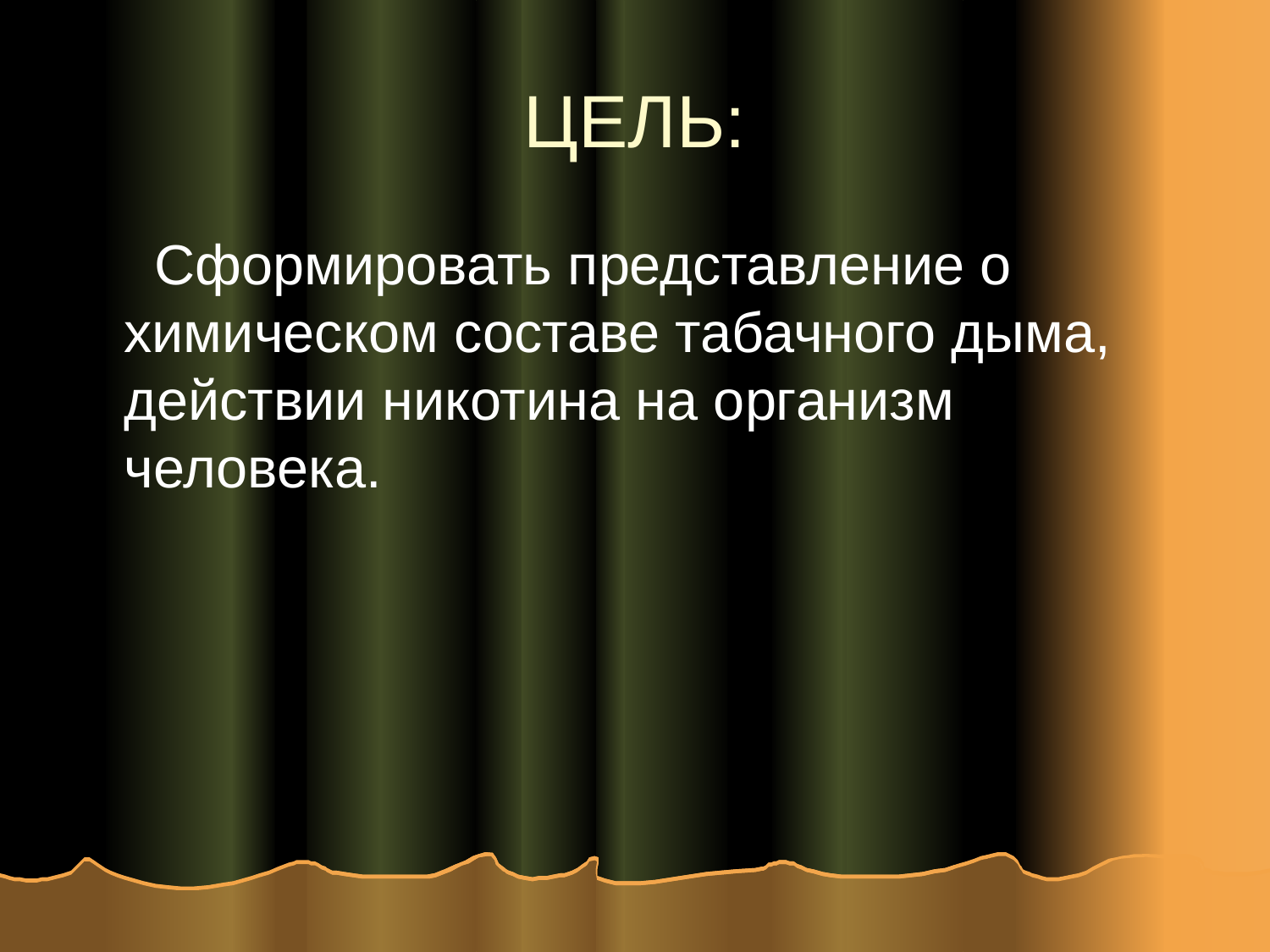

# ЦЕЛЬ:
     Сформировать представление о химическом составе табачного дыма,  действии никотина на организм человека.